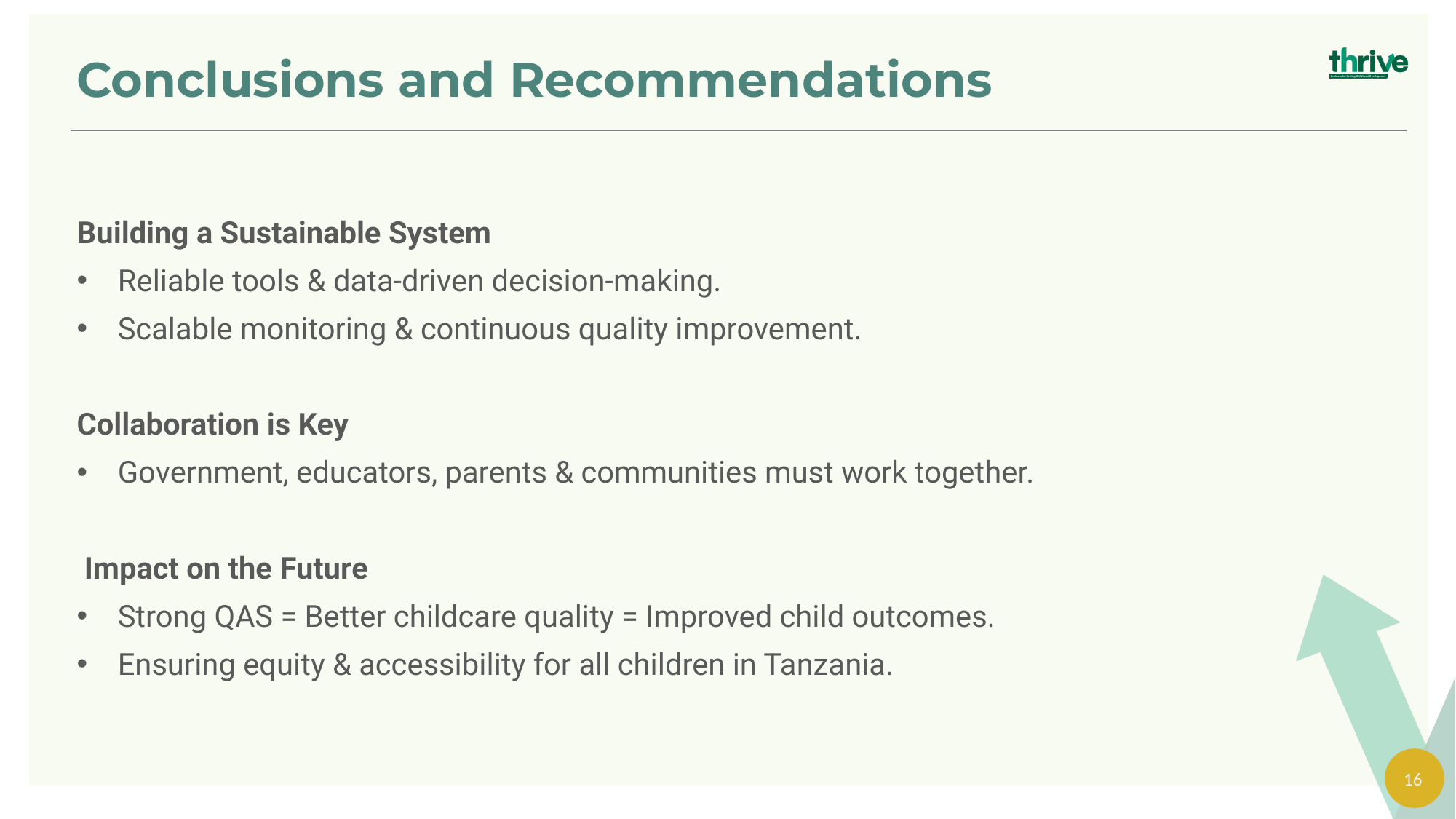

Conclusions and Recommendations

Building a Sustainable System
Reliable tools & data-driven decision-making.
Scalable monitoring & continuous quality improvement.

Collaboration is Key
Government, educators, parents & communities must work together.

 Impact on the Future
Strong QAS = Better childcare quality = Improved child outcomes.
Ensuring equity & accessibility for all children in Tanzania.